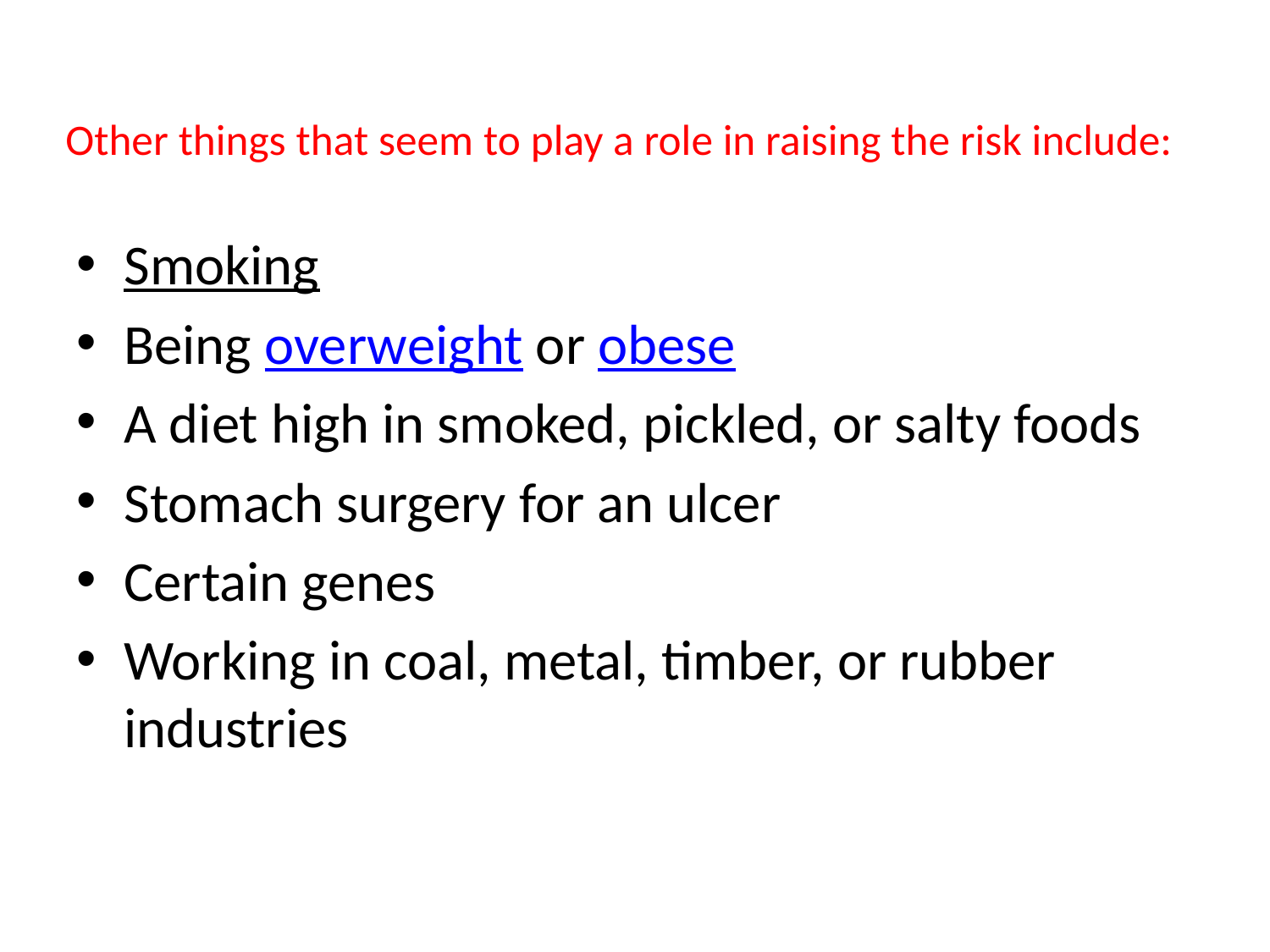

# Other things that seem to play a role in raising the risk include:
Smoking
Being overweight or obese
A diet high in smoked, pickled, or salty foods
Stomach surgery for an ulcer
Certain genes
Working in coal, metal, timber, or rubber industries